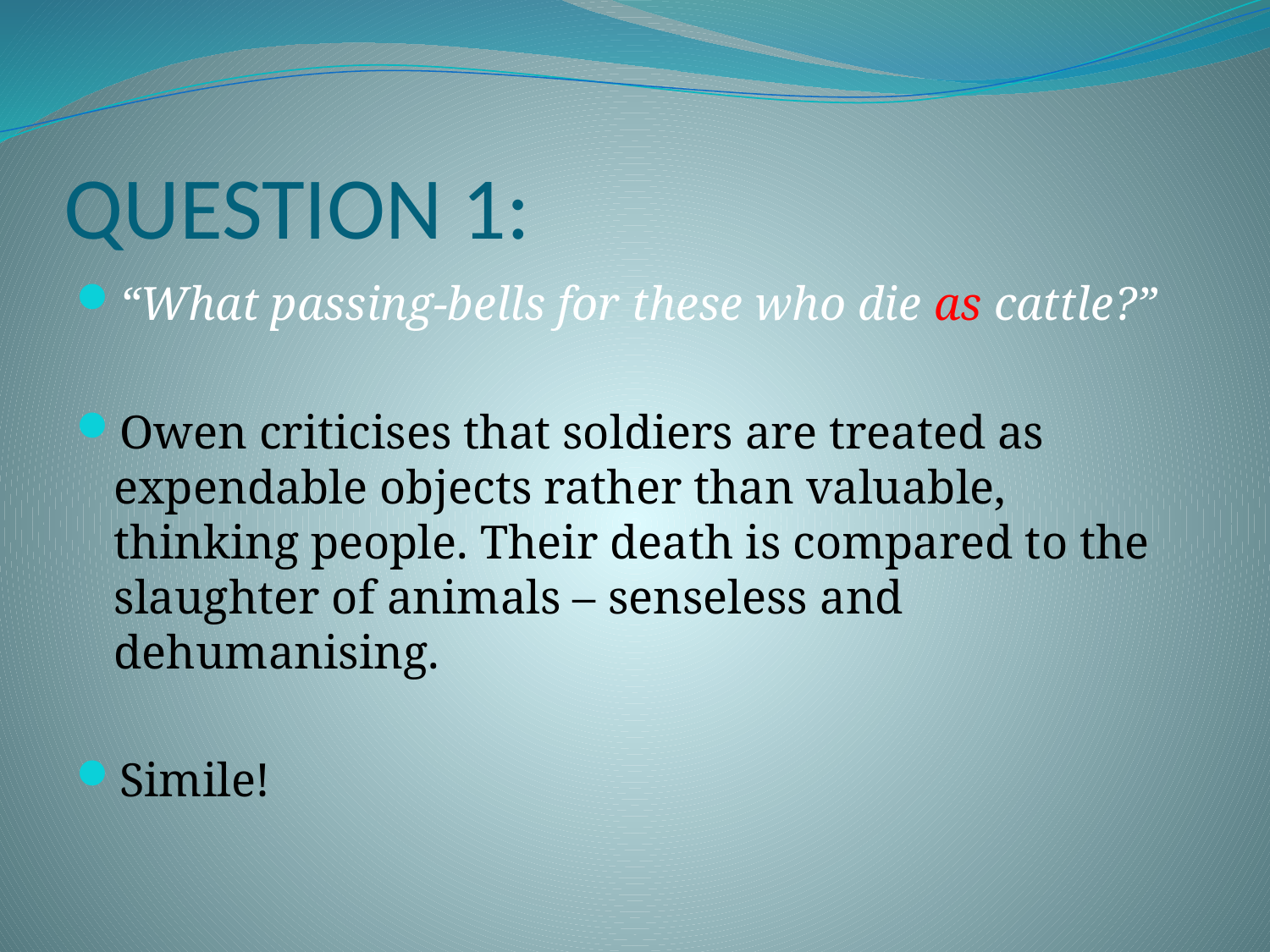

# QUESTION 1:
“What passing-bells for these who die as cattle?”

Owen criticises that soldiers are treated as expendable objects rather than valuable, thinking people. Their death is compared to the slaughter of animals – senseless and dehumanising.

Simile!